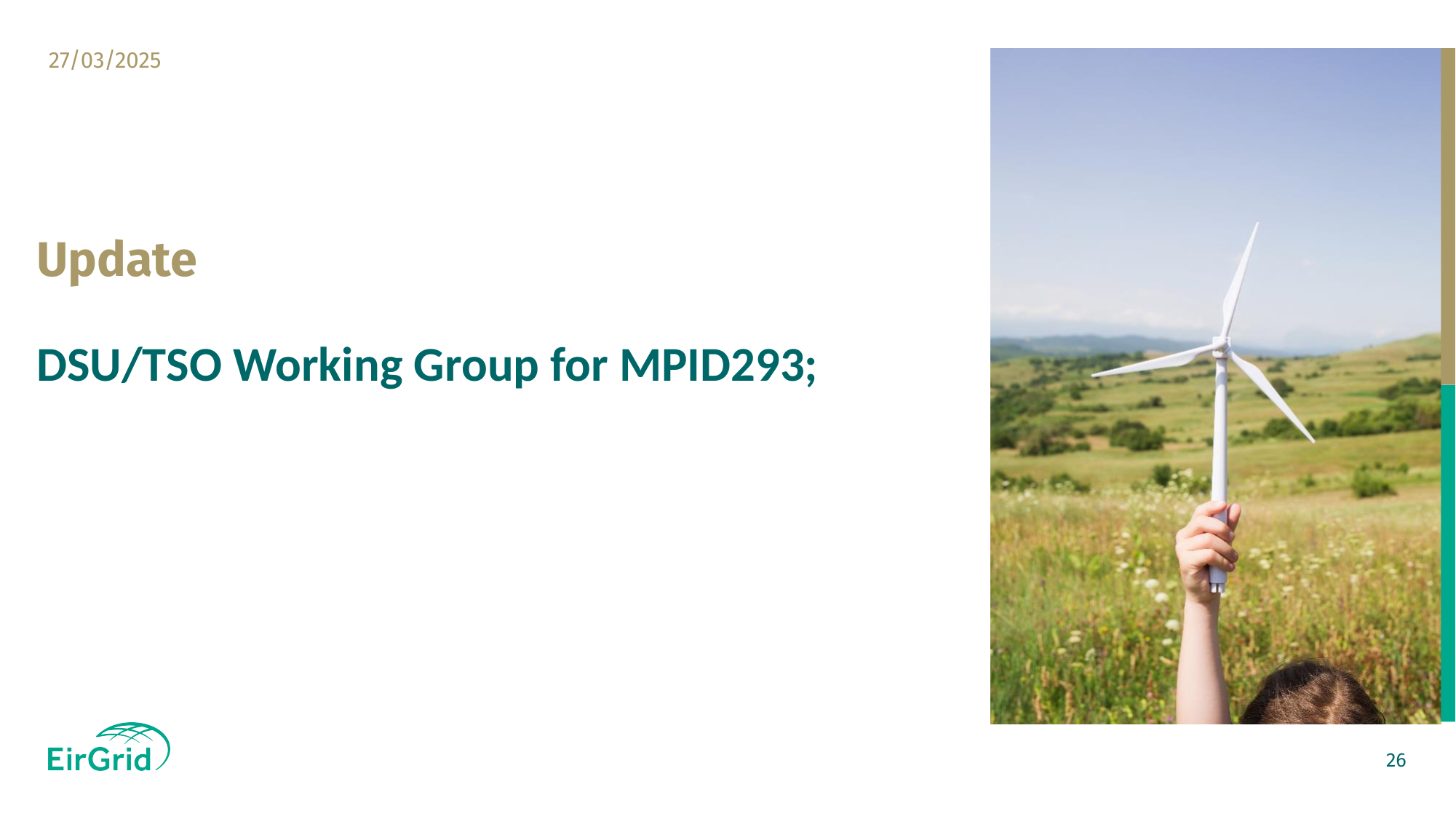

27/03/2025
# Update DSU/TSO Working Group for MPID293;
26